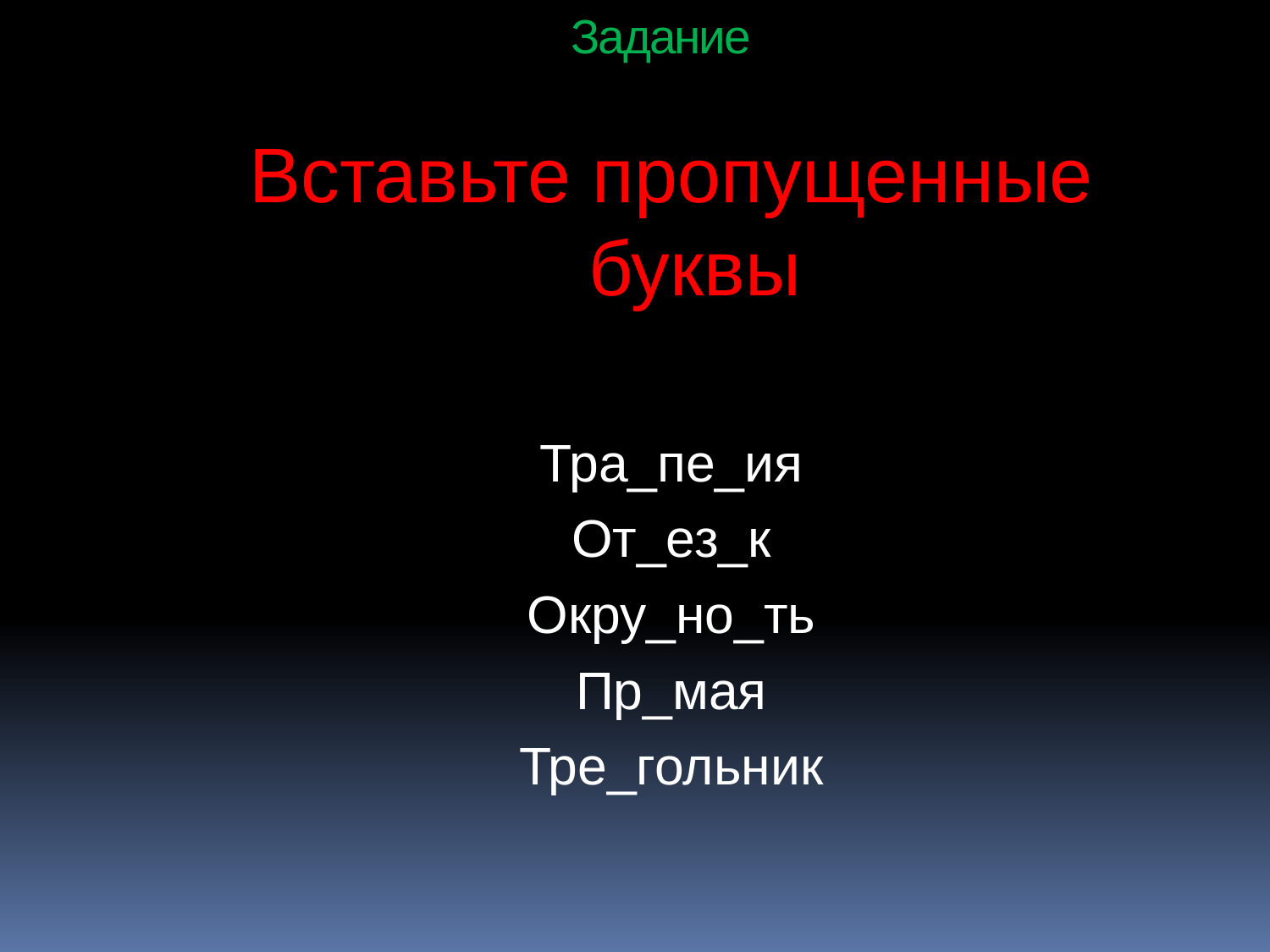

# Задание
Вставьте пропущенные буквы

Тра_пе_ия
От_ез_к
Окру_но_ть
Пр_мая
Тре_гольник